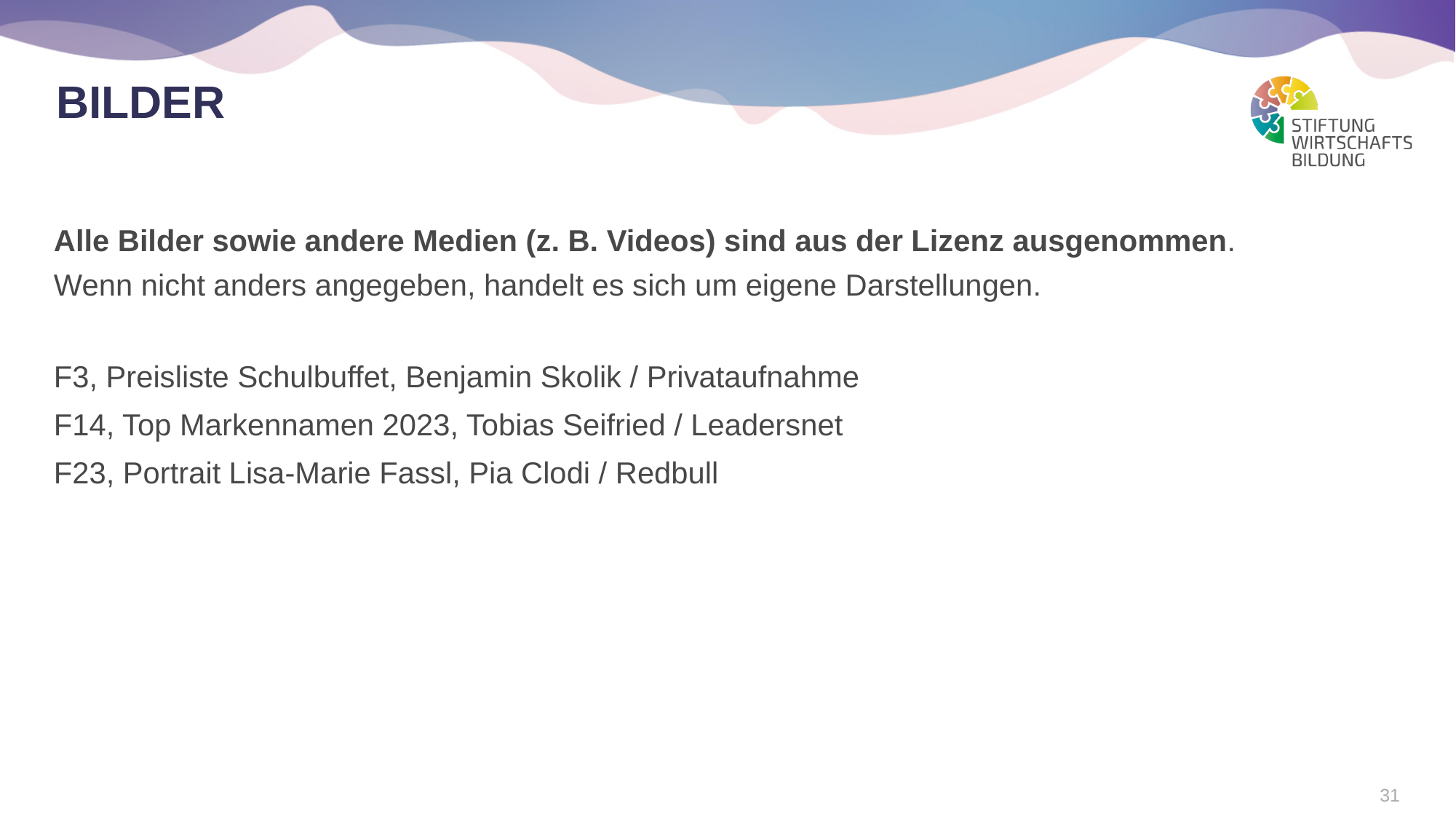

# Bilder
Alle Bilder sowie andere Medien (z. B. Videos) sind aus der Lizenz ausgenommen.
Wenn nicht anders angegeben, handelt es sich um eigene Darstellungen.

F3, Preisliste Schulbuffet, Benjamin Skolik / Privataufnahme
F14, Top Markennamen 2023, Tobias Seifried / Leadersnet
F23, Portrait Lisa-Marie Fassl, Pia Clodi / Redbull
31